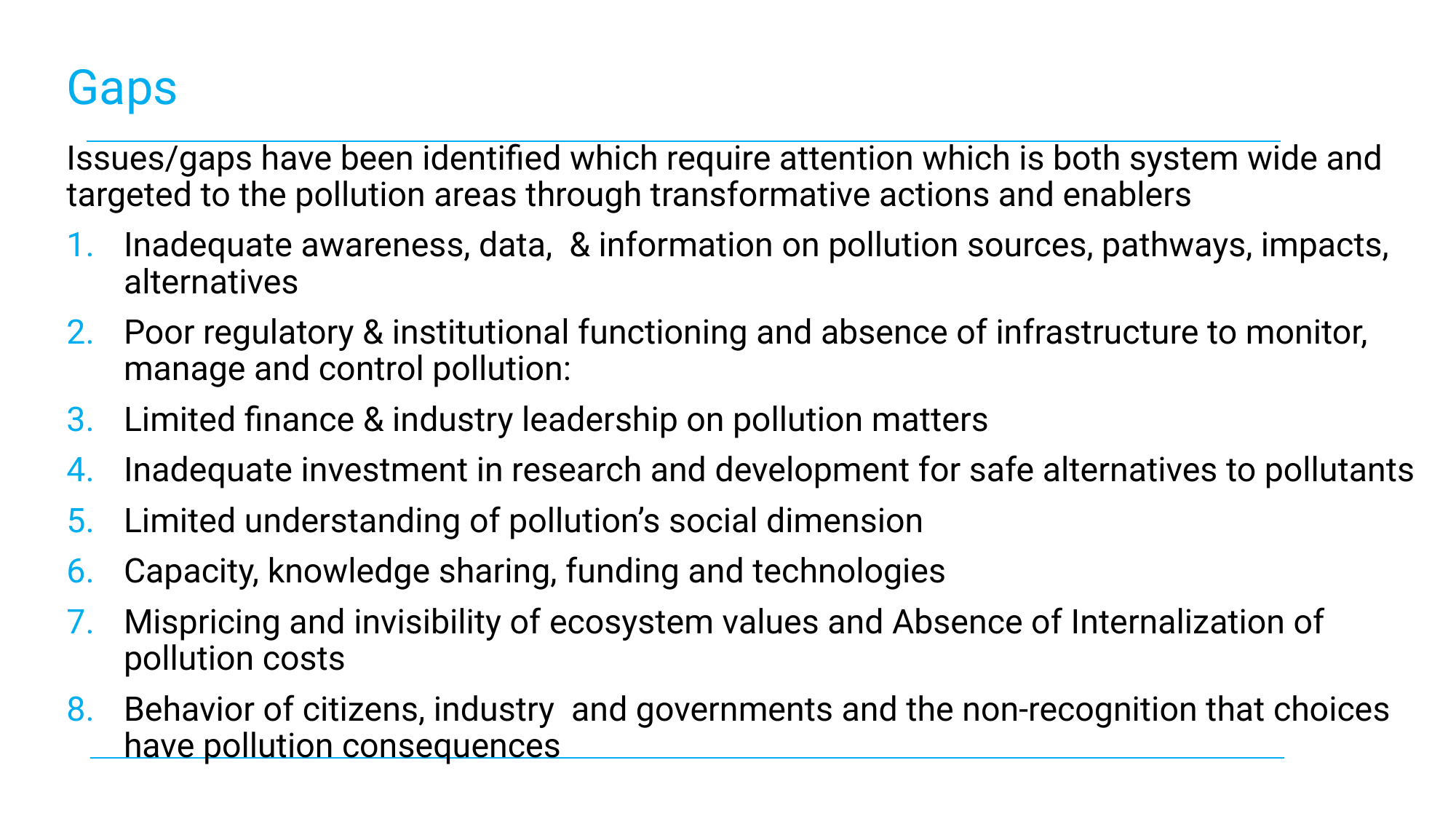

# Gaps
Issues/gaps have been identified which require attention which is both system wide and targeted to the pollution areas through transformative actions and enablers
Inadequate awareness, data,  & information on pollution sources, pathways, impacts, alternatives
Poor regulatory & institutional functioning and absence of infrastructure to monitor, manage and control pollution:
Limited finance & industry leadership on pollution matters
Inadequate investment in research and development for safe alternatives to pollutants
Limited understanding of pollution’s social dimension
Capacity, knowledge sharing, funding and technologies
Mispricing and invisibility of ecosystem values and Absence of Internalization of pollution costs
Behavior of citizens, industry  and governments and the non-recognition that choices have pollution consequences